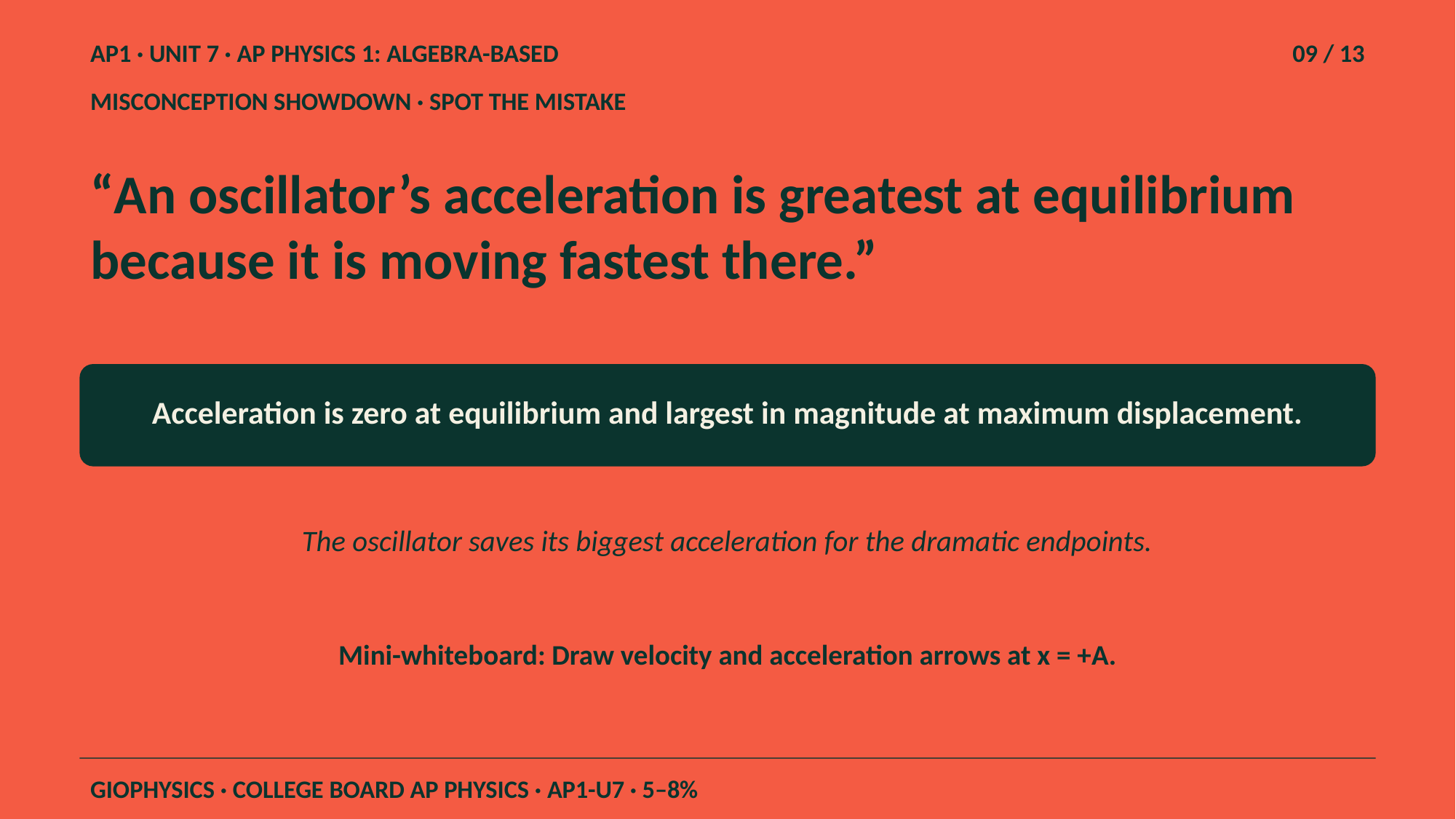

AP1 · UNIT 7 · AP PHYSICS 1: ALGEBRA-BASED
09 / 13
MISCONCEPTION SHOWDOWN · SPOT THE MISTAKE
“An oscillator’s acceleration is greatest at equilibrium because it is moving fastest there.”

Acceleration is zero at equilibrium and largest in magnitude at maximum displacement.
The oscillator saves its biggest acceleration for the dramatic endpoints.
Mini-whiteboard: Draw velocity and acceleration arrows at x = +A.

GIOPHYSICS · COLLEGE BOARD AP PHYSICS · AP1-U7 · 5–8%